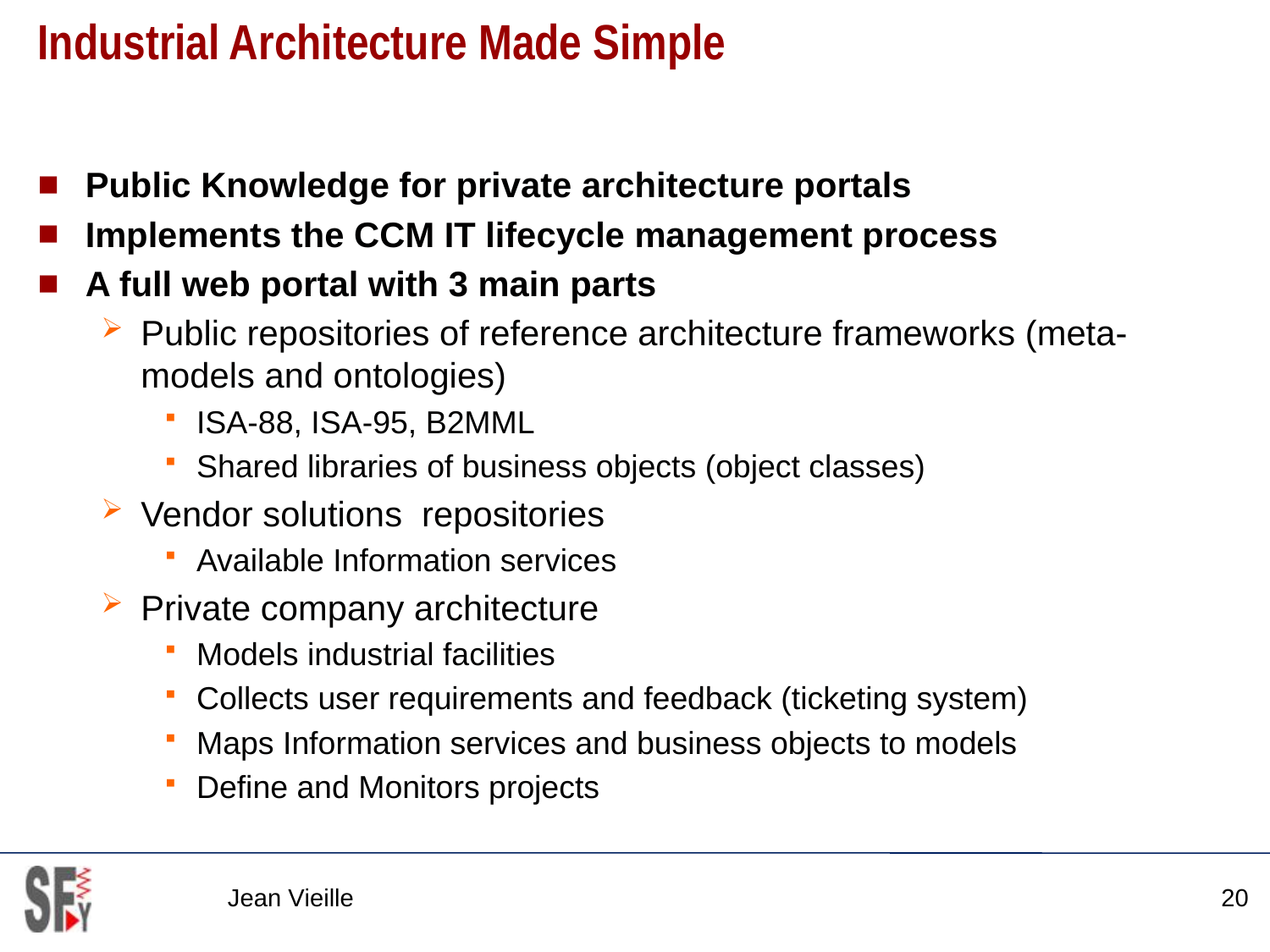

# Industrial Architecture Made Simple
Public Knowledge for private architecture portals
Implements the CCM IT lifecycle management process
A full web portal with 3 main parts
Public repositories of reference architecture frameworks (meta-models and ontologies)
ISA-88, ISA-95, B2MML
Shared libraries of business objects (object classes)
Vendor solutions  repositories
Available Information services
Private company architecture
Models industrial facilities
Collects user requirements and feedback (ticketing system)
Maps Information services and business objects to models
Define and Monitors projects
Jean Vieille
20